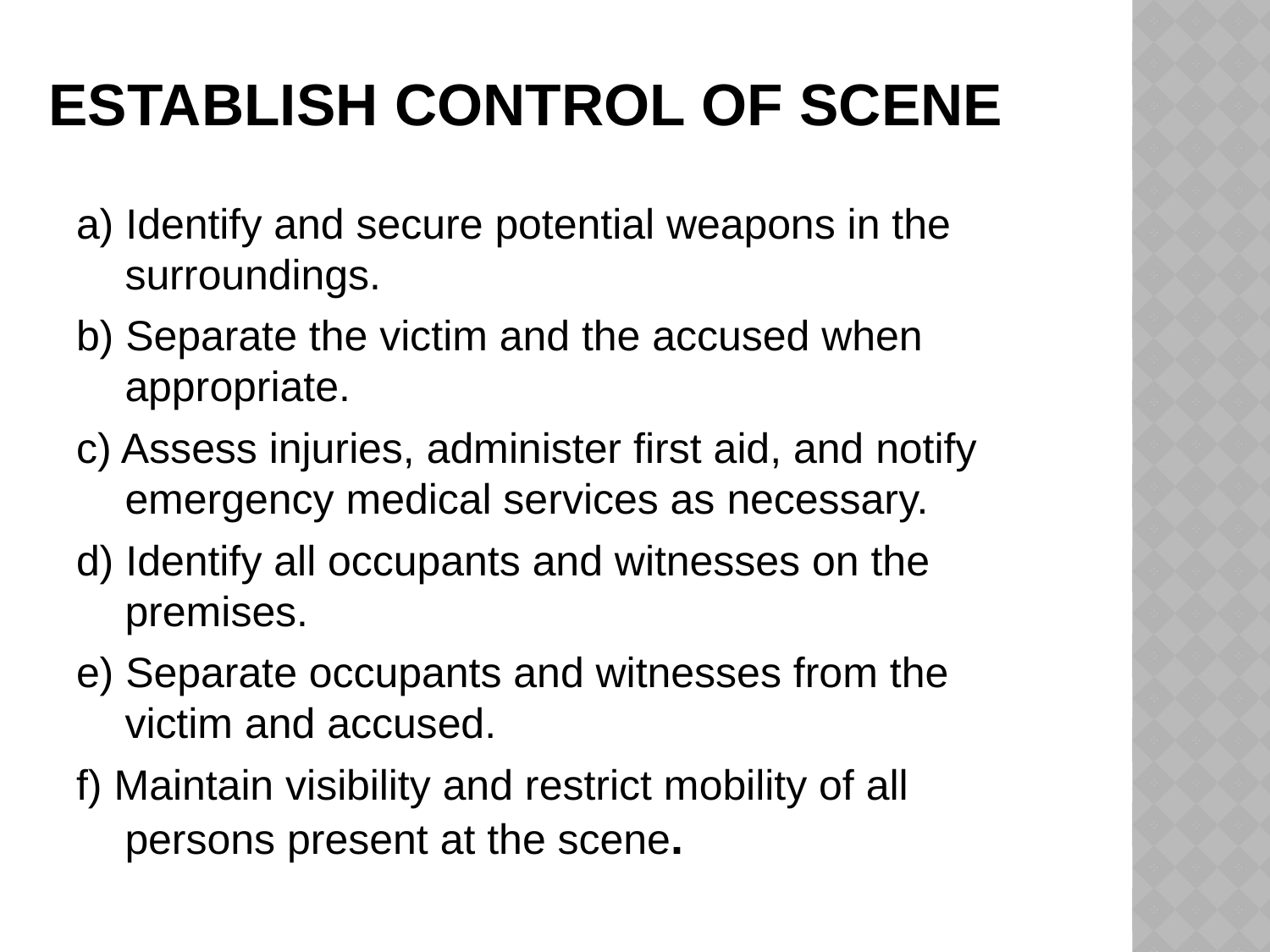

# Establish control of scene
a) Identify and secure potential weapons in the surroundings.
b) Separate the victim and the accused when appropriate.
c) Assess injuries, administer first aid, and notify emergency medical services as necessary.
d) Identify all occupants and witnesses on the premises.
e) Separate occupants and witnesses from the victim and accused.
f) Maintain visibility and restrict mobility of all persons present at the scene.